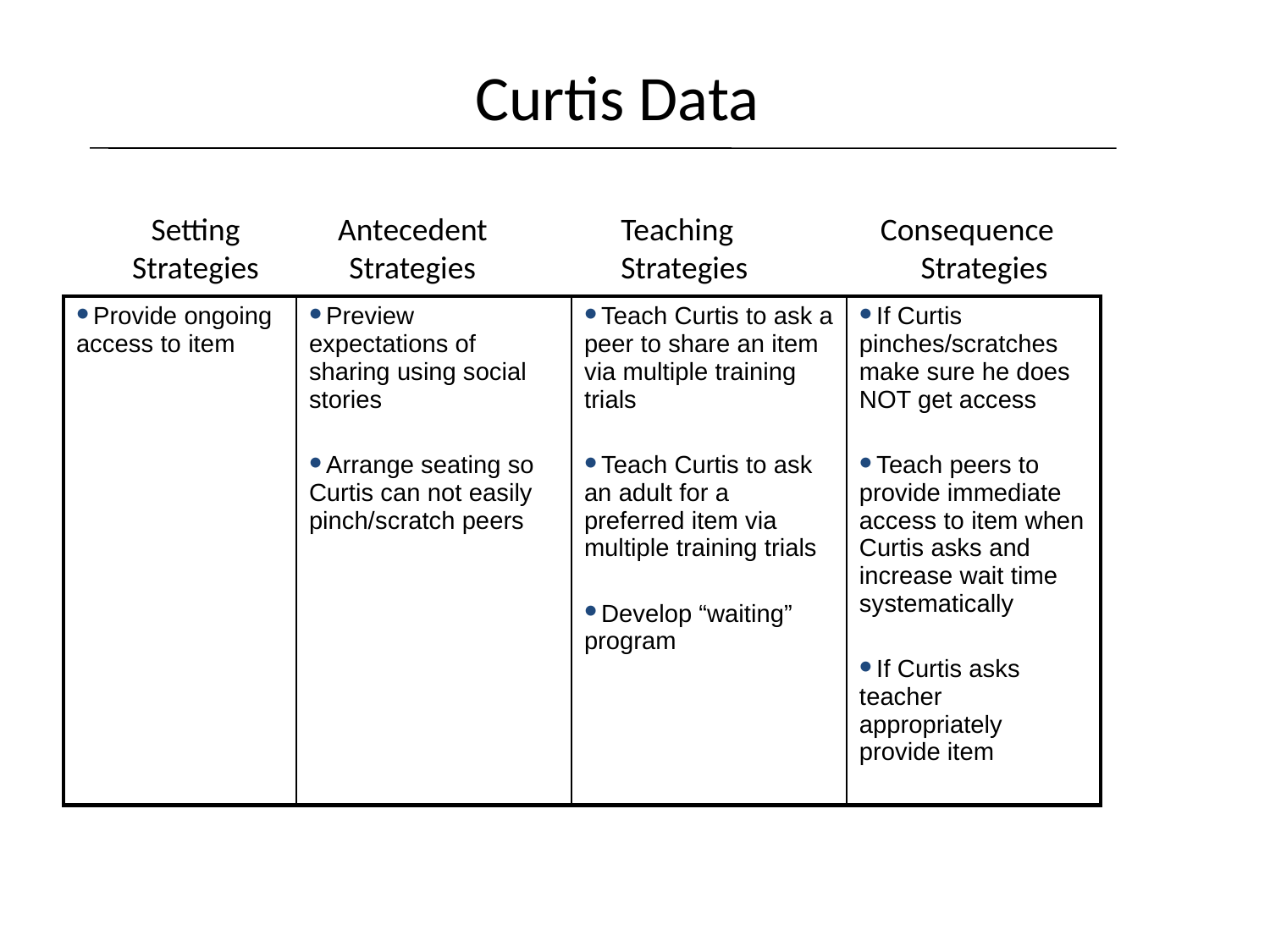

Curtis Data

Consequence
Strategies
Setting Strategies
Antecedent Strategies
Teaching
Strategies
| Provide ongoing access to item | Preview expectations of sharing using social stories Arrange seating so Curtis can not easily pinch/scratch peers | Teach Curtis to ask a peer to share an item via multiple training trials Teach Curtis to ask an adult for a preferred item via multiple training trials Develop “waiting” program | If Curtis pinches/scratches make sure he does NOT get access Teach peers to provide immediate access to item when Curtis asks and increase wait time systematically If Curtis asks teacher appropriately provide item |
| --- | --- | --- | --- |